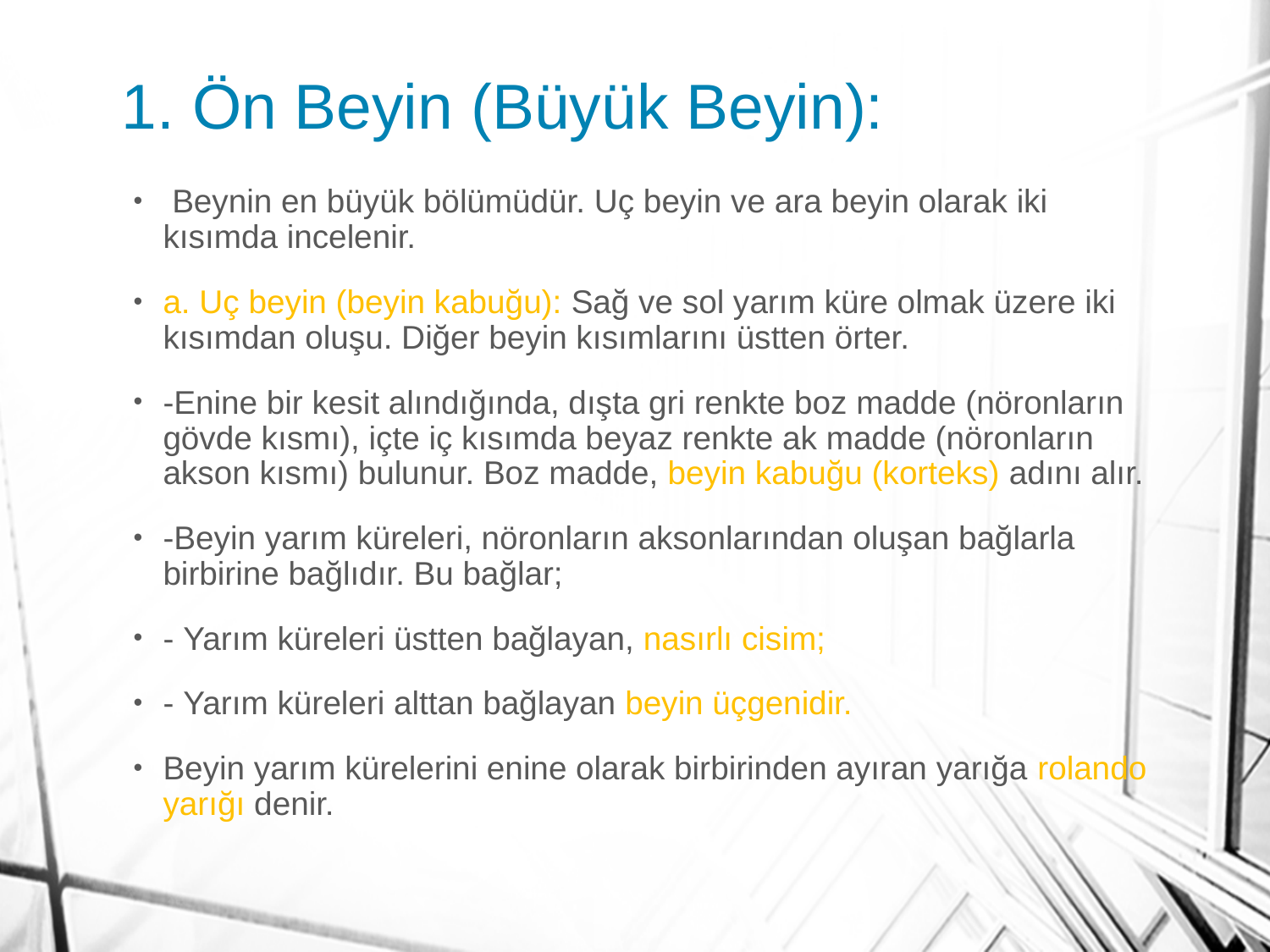

# 1. Ön Beyin (Büyük Beyin):
 Beynin en büyük bölümüdür. Uç beyin ve ara beyin olarak iki kısımda incelenir.
a. Uç beyin (beyin kabuğu): Sağ ve sol yarım küre olmak üzere iki kısımdan oluşu. Diğer beyin kısımlarını üstten örter.
-Enine bir kesit alındığında, dışta gri renkte boz madde (nöronların gövde kısmı), içte iç kısımda beyaz renkte ak madde (nöronların akson kısmı) bulunur. Boz madde, beyin kabuğu (korteks) adını alır.
-Beyin yarım küreleri, nöronların aksonlarından oluşan bağlarla birbirine bağlıdır. Bu bağlar;
- Yarım küreleri üstten bağlayan, nasırlı cisim;
- Yarım küreleri alttan bağlayan beyin üçgenidir.
Beyin yarım kürelerini enine olarak birbirinden ayıran yarığa rolando yarığı denir.